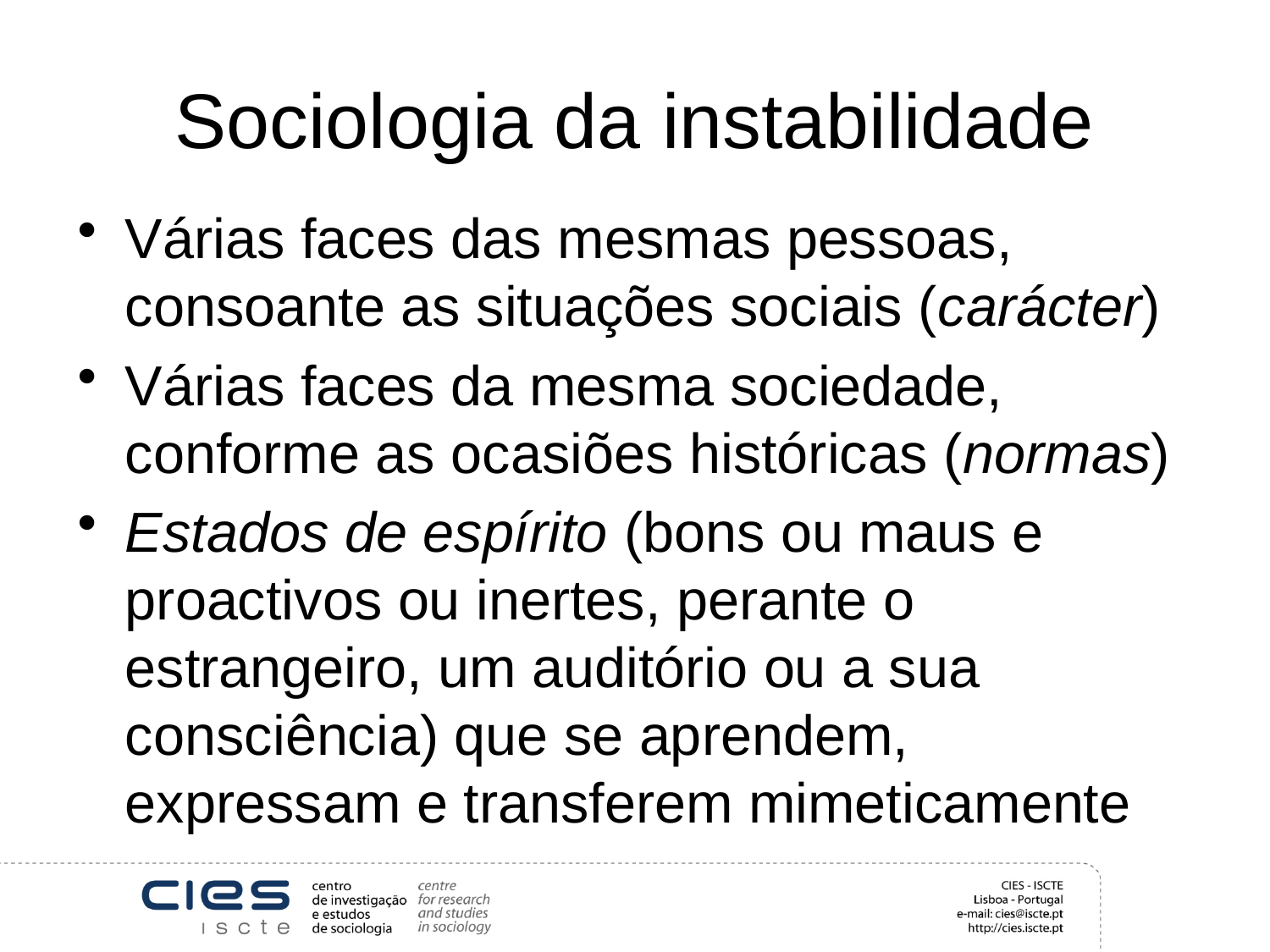

# Sociologia da instabilidade
Várias faces das mesmas pessoas, consoante as situações sociais (carácter)
Várias faces da mesma sociedade, conforme as ocasiões históricas (normas)
Estados de espírito (bons ou maus e proactivos ou inertes, perante o estrangeiro, um auditório ou a sua consciência) que se aprendem, expressam e transferem mimeticamente